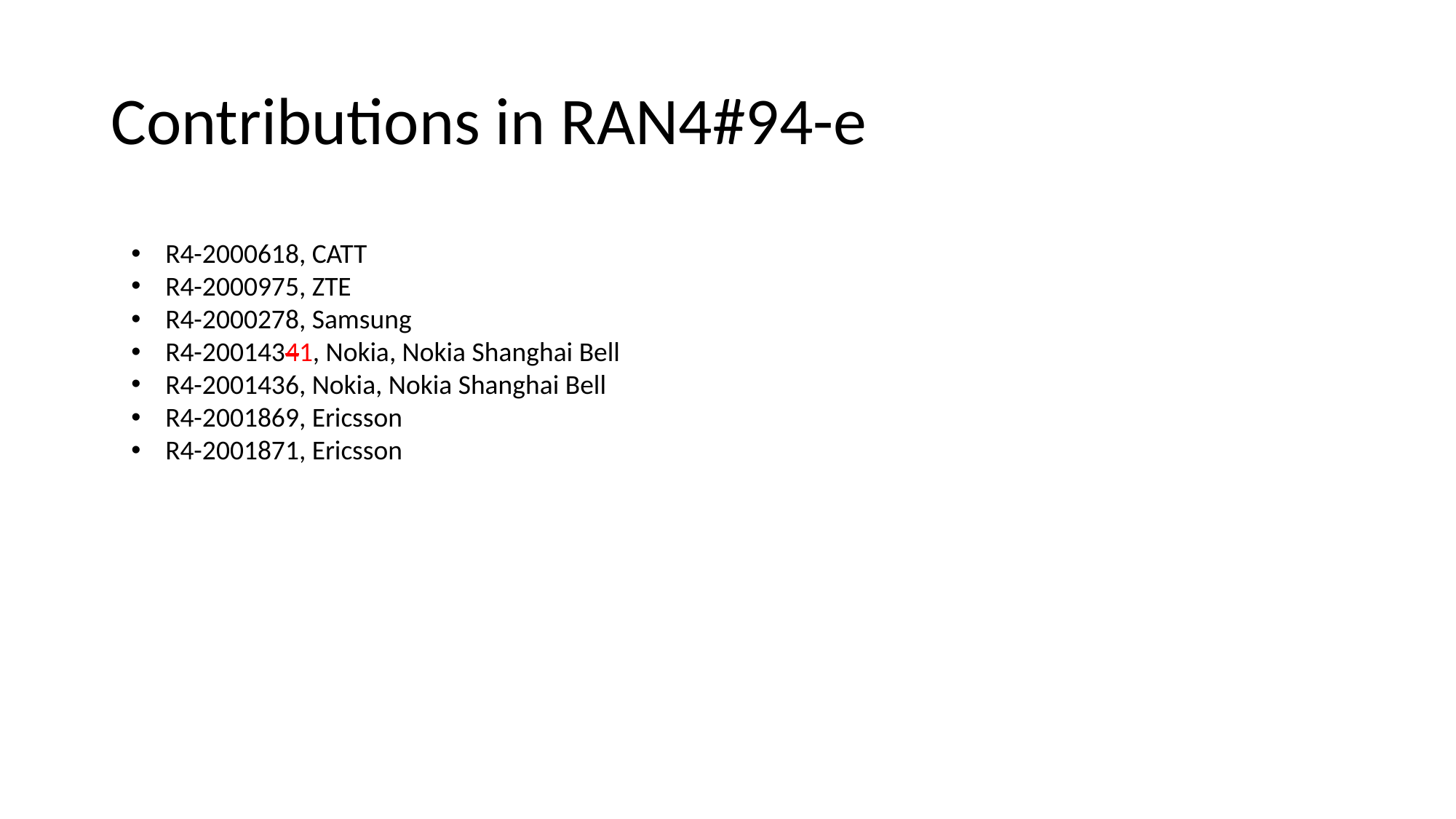

# Contributions in RAN4#94-e
R4-2000618, CATT
R4-2000975, ZTE
R4-2000278, Samsung
R4-20014341, Nokia, Nokia Shanghai Bell
R4-2001436, Nokia, Nokia Shanghai Bell
R4-2001869, Ericsson
R4-2001871, Ericsson